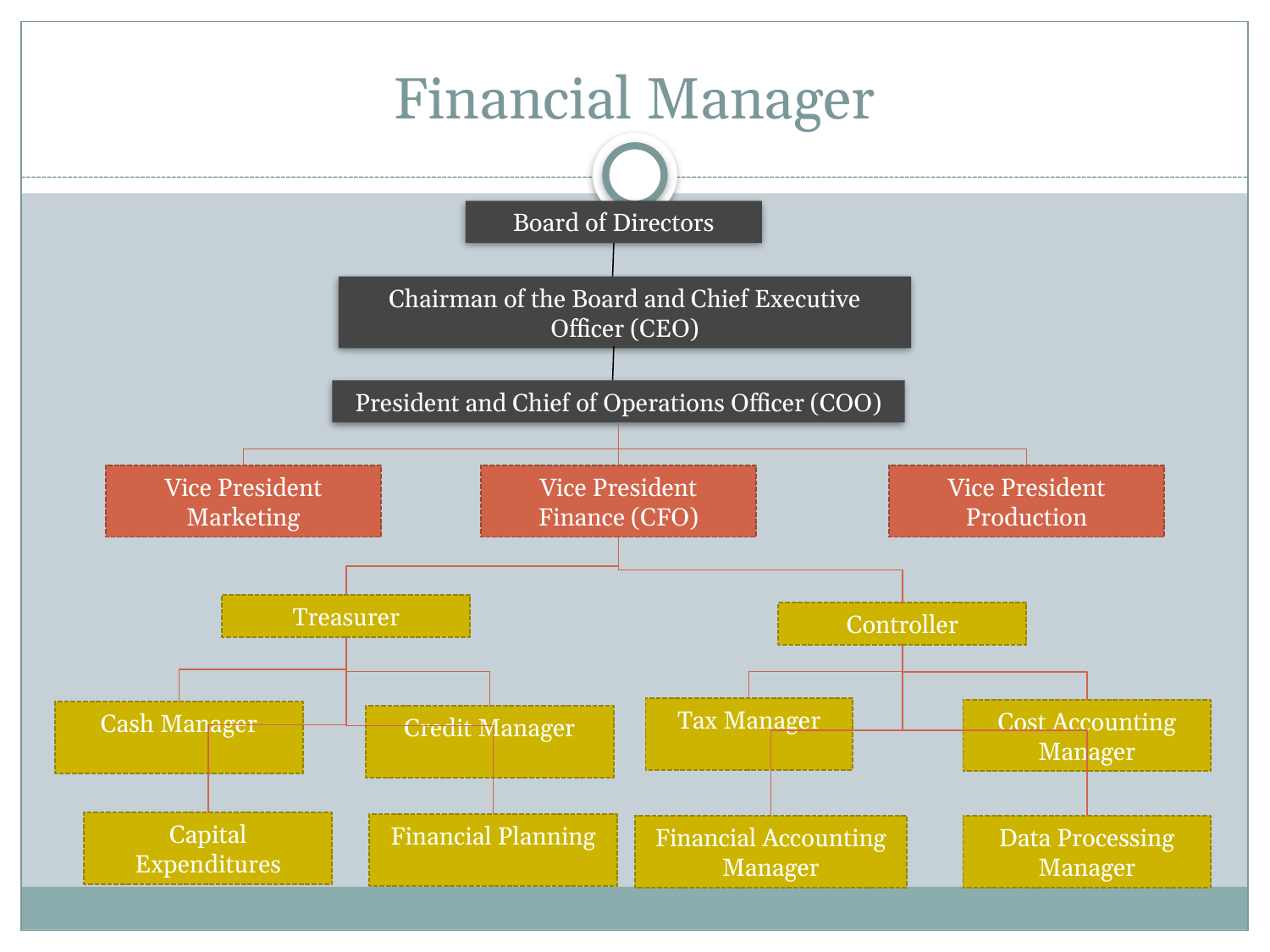

# Financial Manager
Board of Directors
Chairman of the Board and Chief Executive Officer (CEO)
President and Chief of Operations Officer (COO)
Vice President Marketing
Vice President Finance (CFO)
Vice President Production
Treasurer
Controller
Tax Manager

Cost Accounting Manager
Cash Manager

Credit Manager

Capital Expenditures
Financial Planning

Financial Accounting Manager
Data Processing Manager